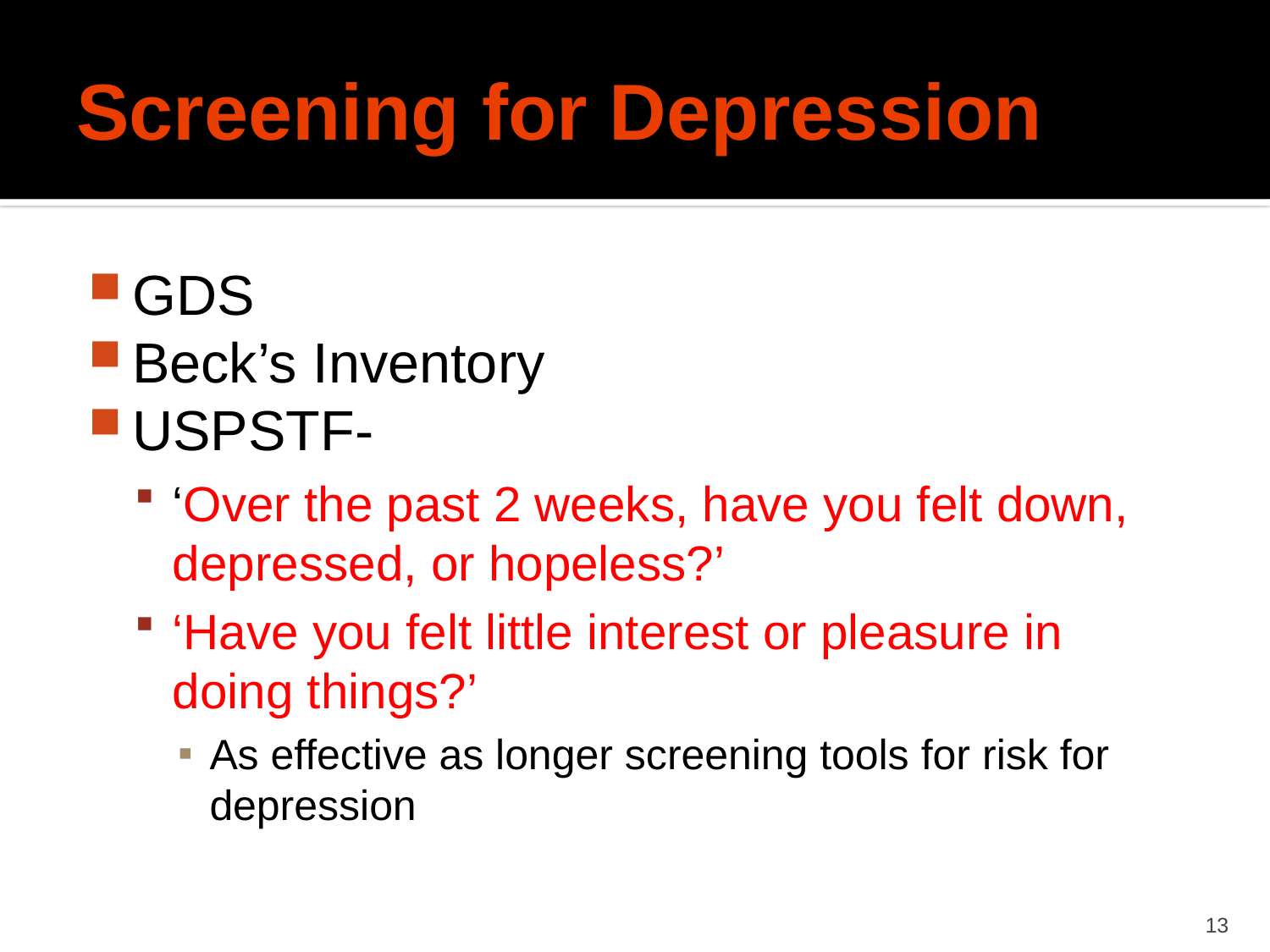

# Screening for Depression
GDS
Beck’s Inventory
USPSTF-
‘Over the past 2 weeks, have you felt down, depressed, or hopeless?’
‘Have you felt little interest or pleasure in doing things?’
As effective as longer screening tools for risk for depression
13